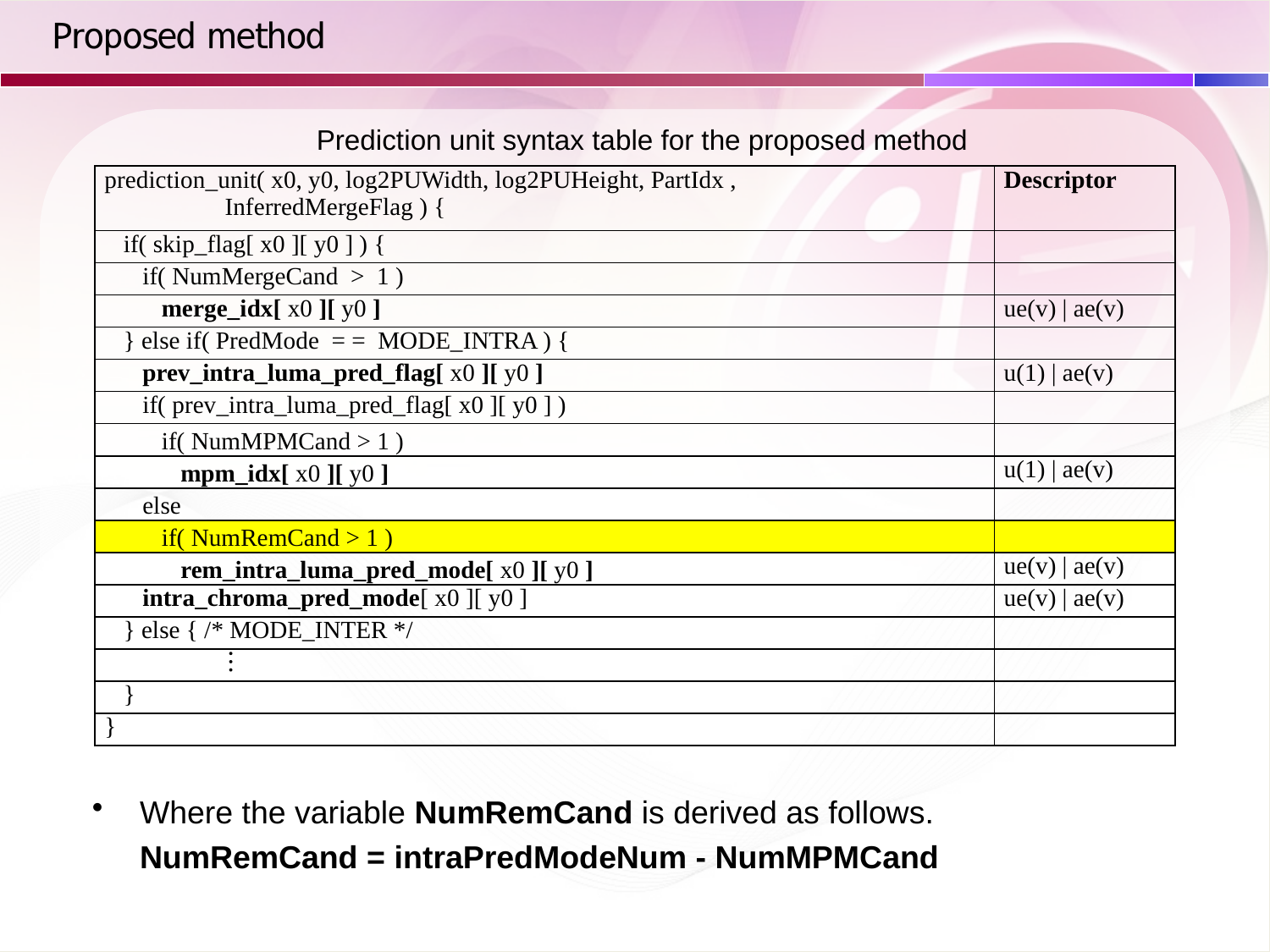

# Proposed method
Prediction unit syntax table for the proposed method
| prediction\_unit( x0, y0, log2PUWidth, log2PUHeight, PartIdx ,  InferredMergeFlag ) { | Descriptor |
| --- | --- |
| if( skip\_flag[ x0 ][ y0 ] ) { |  |
| if( NumMergeCand > 1 ) |  |
| merge\_idx[ x0 ][ y0 ] | ue(v) | ae(v) |
| } else if( PredMode = = MODE\_INTRA ) { |  |
| prev\_intra\_luma\_pred\_flag[ x0 ][ y0 ] | u(1) | ae(v) |
| if( prev\_intra\_luma\_pred\_flag[ x0 ][ y0 ] ) |  |
| if( NumMPMCand > 1 ) |  |
| mpm\_idx[ x0 ][ y0 ] | u(1) | ae(v) |
| else |  |
| if( NumRemCand > 1 ) |  |
| rem\_intra\_luma\_pred\_mode[ x0 ][ y0 ] | ue(v) | ae(v) |
| intra\_chroma\_pred\_mode[ x0 ][ y0 ] | ue(v) | ae(v) |
| } else { /\* MODE\_INTER \*/ |  |
| ︙ |  |
| } |  |
| } |  |

Where the variable NumRemCand is derived as follows.
	NumRemCand = intraPredModeNum - NumMPMCand